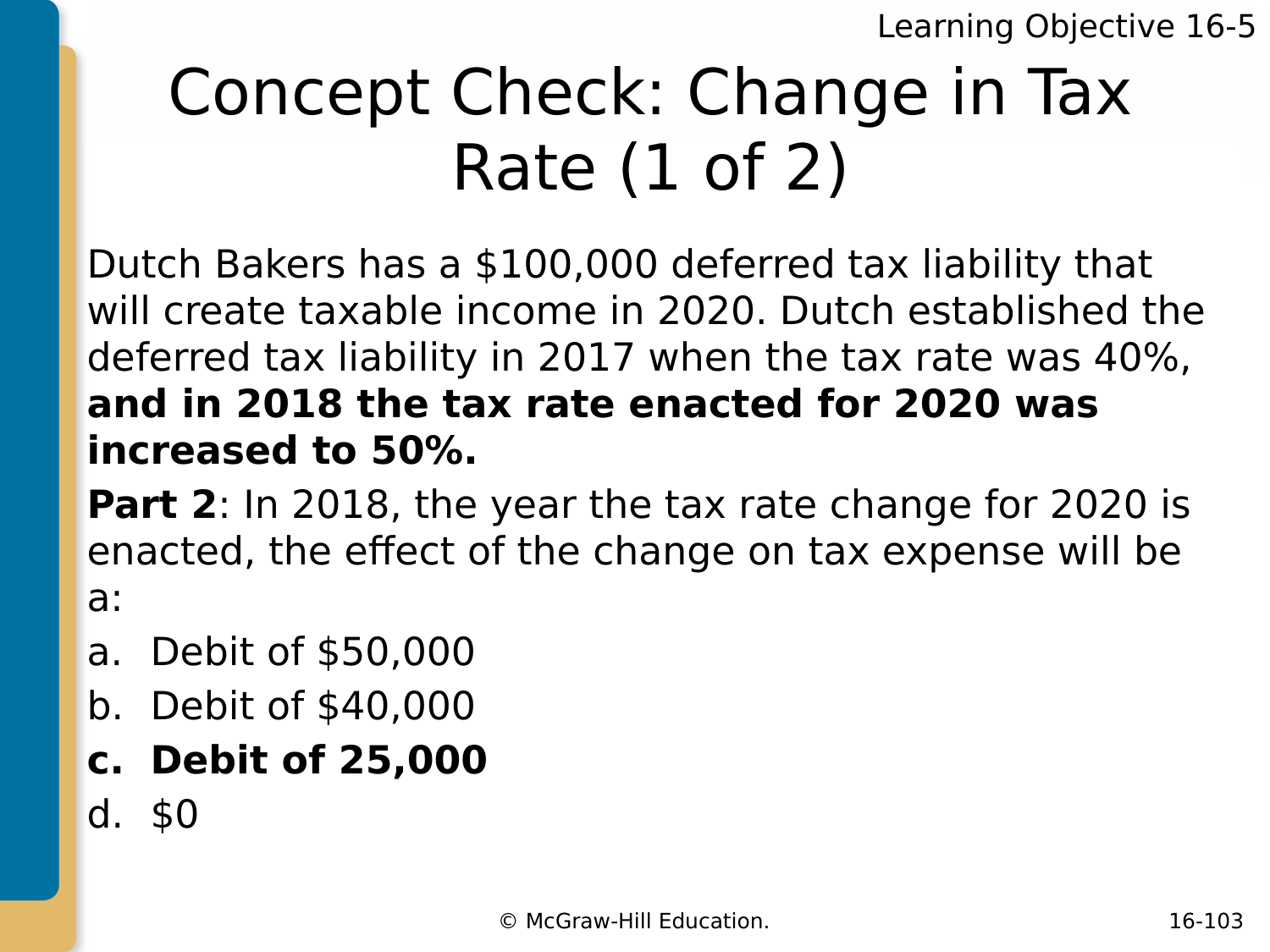

Learning Objective 16-5
# Concept Check: Change in Tax Rate (1 of 2)
Dutch Bakers has a $100,000 deferred tax liability that will create taxable income in 2020. Dutch established the deferred tax liability in 2017 when the tax rate was 40%, and in 2018 the tax rate enacted for 2020 was increased to 50%.
Part 2: In 2018, the year the tax rate change for 2020 is enacted, the effect of the change on tax expense will be a:
Debit of $50,000
Debit of $40,000
Debit of 25,000
$0